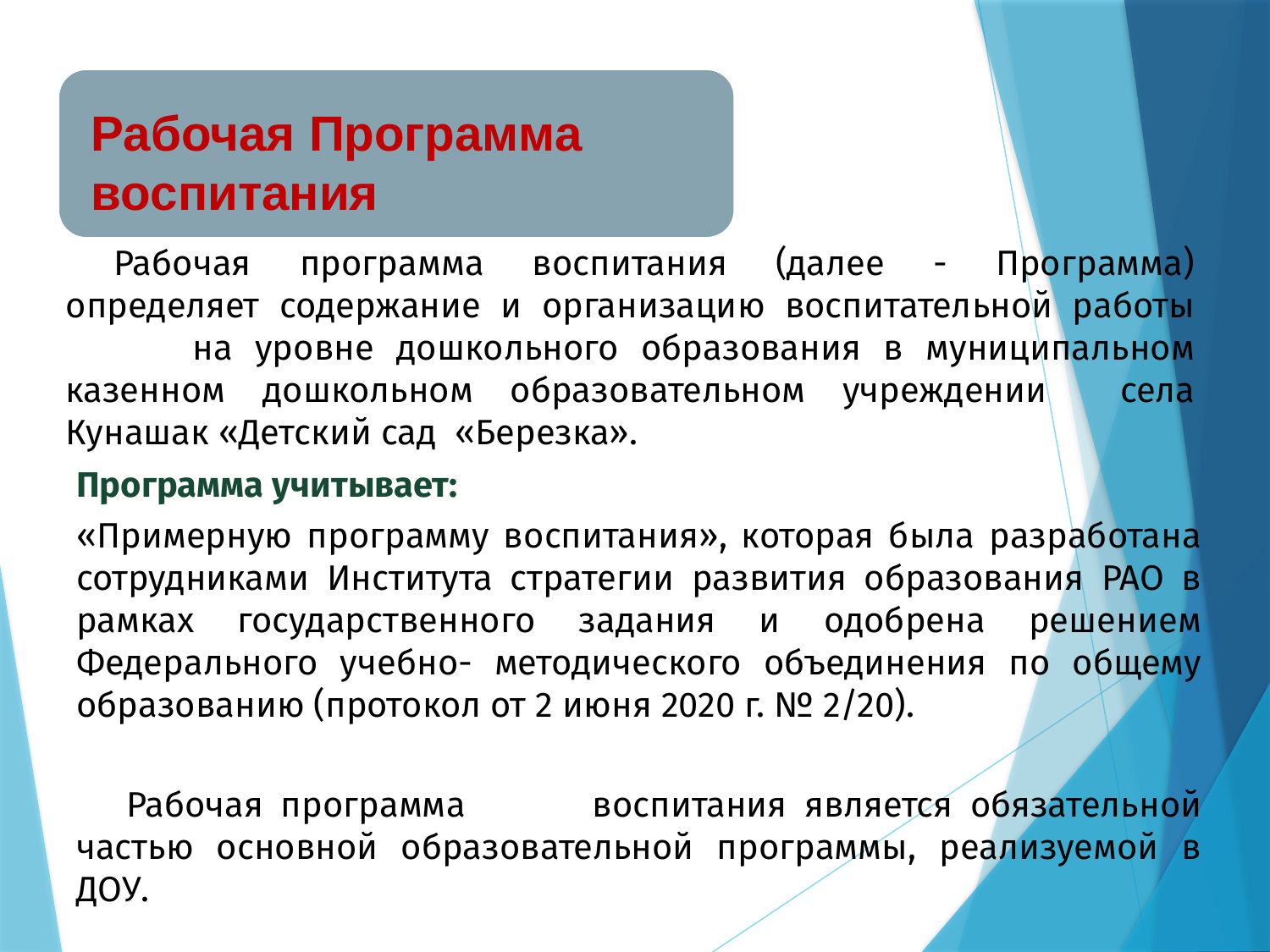

Рабочая Программа воспитания

Рабочая программа воспитания (далее - Программа) определяет содержание и организацию воспитательной работы	на уровне дошкольного образования в муниципальном казенном дошкольном образовательном учреждении  села Кунашак «Детский сад  «Березка».

Программа учитывает:
«Примерную программу воспитания», которая была разработана сотрудниками Института стратегии развития образования РАО в рамках государственного задания и одобрена решением Федерального учебно- методического объединения по общему образованию (протокол от 2 июня 2020 г. № 2/20).

Рабочая программа	воспитания является обязательной частью основной образовательной программы, реализуемой в ДОУ.